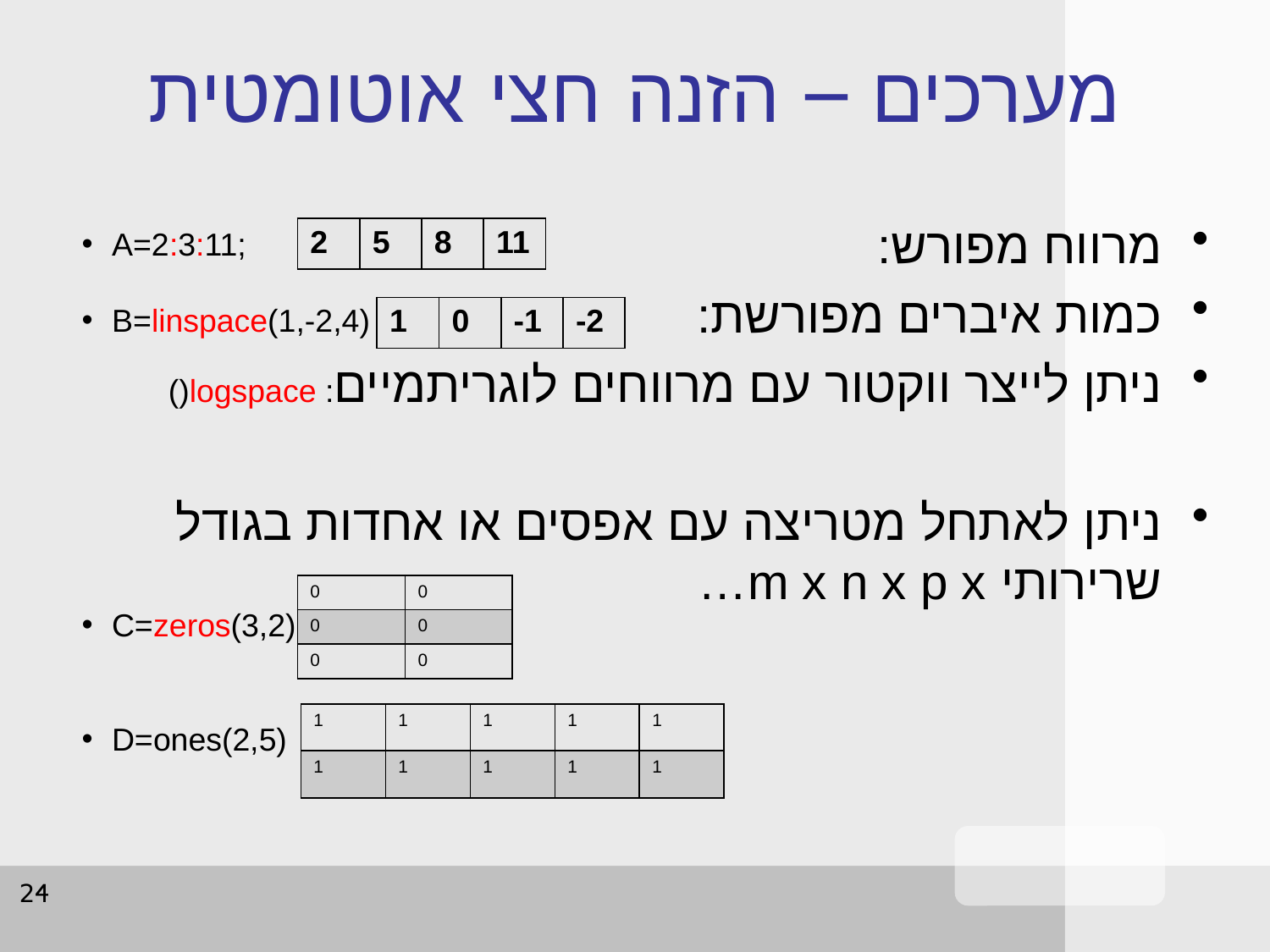

# מערכים – הזנה חצי אוטומטית
מרווח מפורש:
כמות איברים מפורשת:
ניתן לייצר ווקטור עם מרווחים לוגריתמיים: logspace()

ניתן לאתחל מטריצה עם אפסים או אחדות בגודל שרירותי m x n x p x…

A=2:3:11;

B=linspace(1,-2,4)

C=zeros(3,2)

D=ones(2,5)
| 2 | 5 | 8 | 11 |
| --- | --- | --- | --- |
| 1 | 0 | -1 | -2 |
| --- | --- | --- | --- |
| 0 | 0 |
| --- | --- |
| 0 | 0 |
| 0 | 0 |
| 1 | 1 | 1 | 1 | 1 |
| --- | --- | --- | --- | --- |
| 1 | 1 | 1 | 1 | 1 |
24